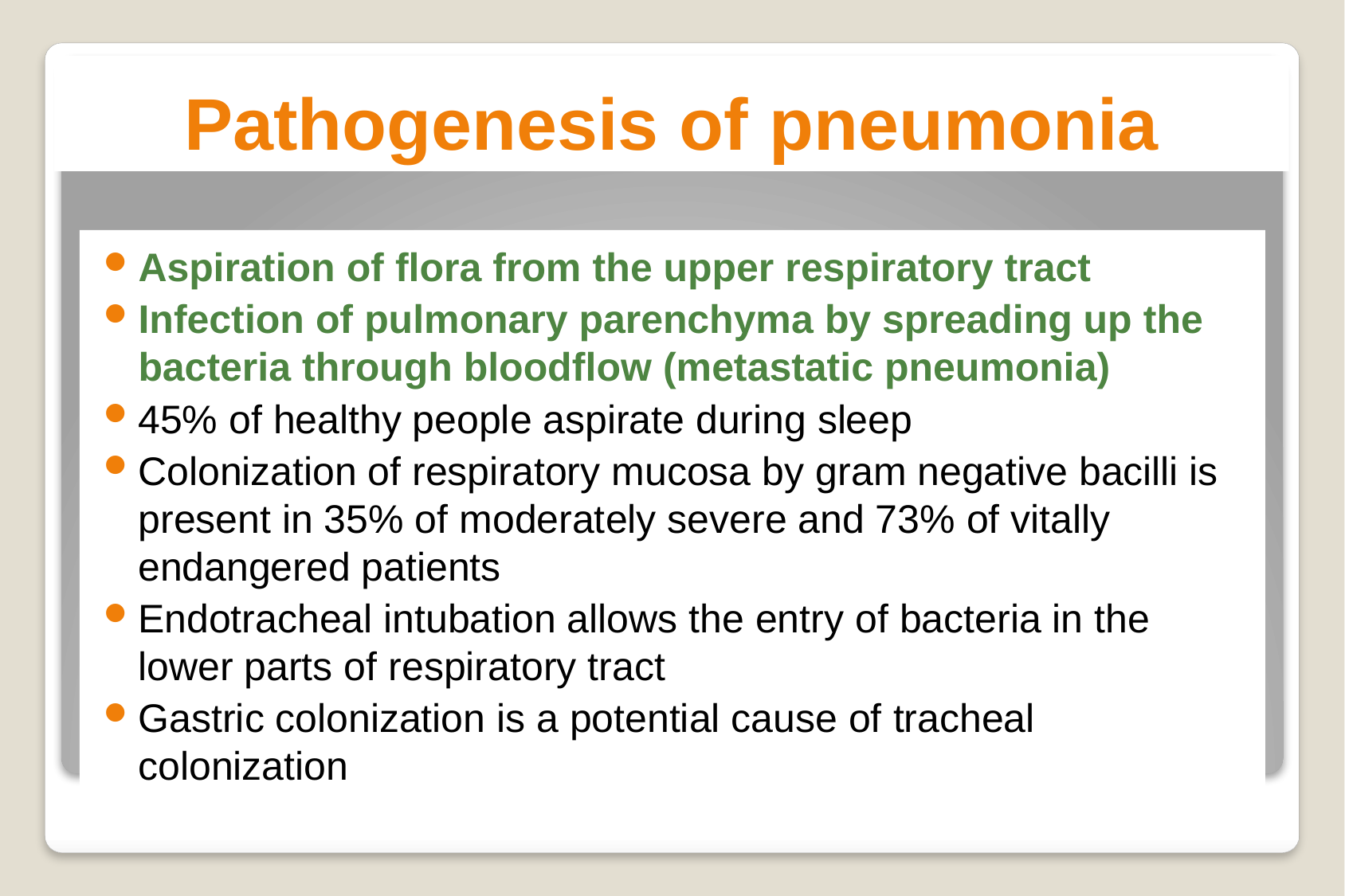

# Pathogenesis of pneumonia
Aspiration of flora from the upper respiratory tract
Infection of pulmonary parenchyma by spreading up the bacteria through bloodflow (metastatic pneumonia)
45% of healthy people aspirate during sleep
Colonization of respiratory mucosa by gram negative bacilli is present in 35% of moderately severe and 73% of vitally endangered patients
Endotracheal intubation allows the entry of bacteria in the lower parts of respiratory tract
Gastric colonization is a potential cause of tracheal colonization